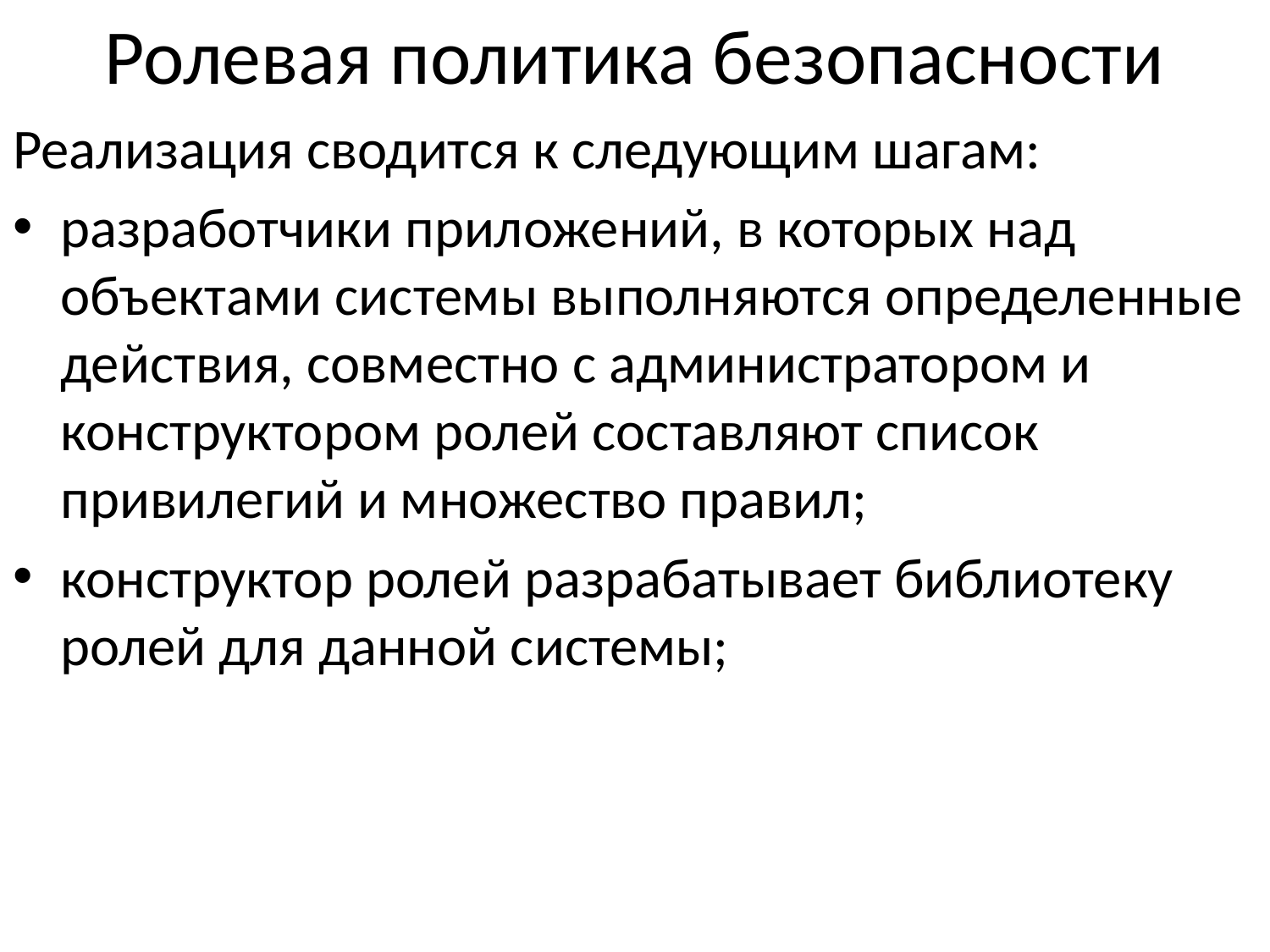

# Ролевая политика безопасности
Реализация сводится к следующим шагам:
разработчики приложений, в которых над объектами системы выполняются определенные действия, совместно с администратором и конструктором ролей составляют список привилегий и множество правил;
конструктор ролей разрабатывает библиотеку ролей для данной системы;